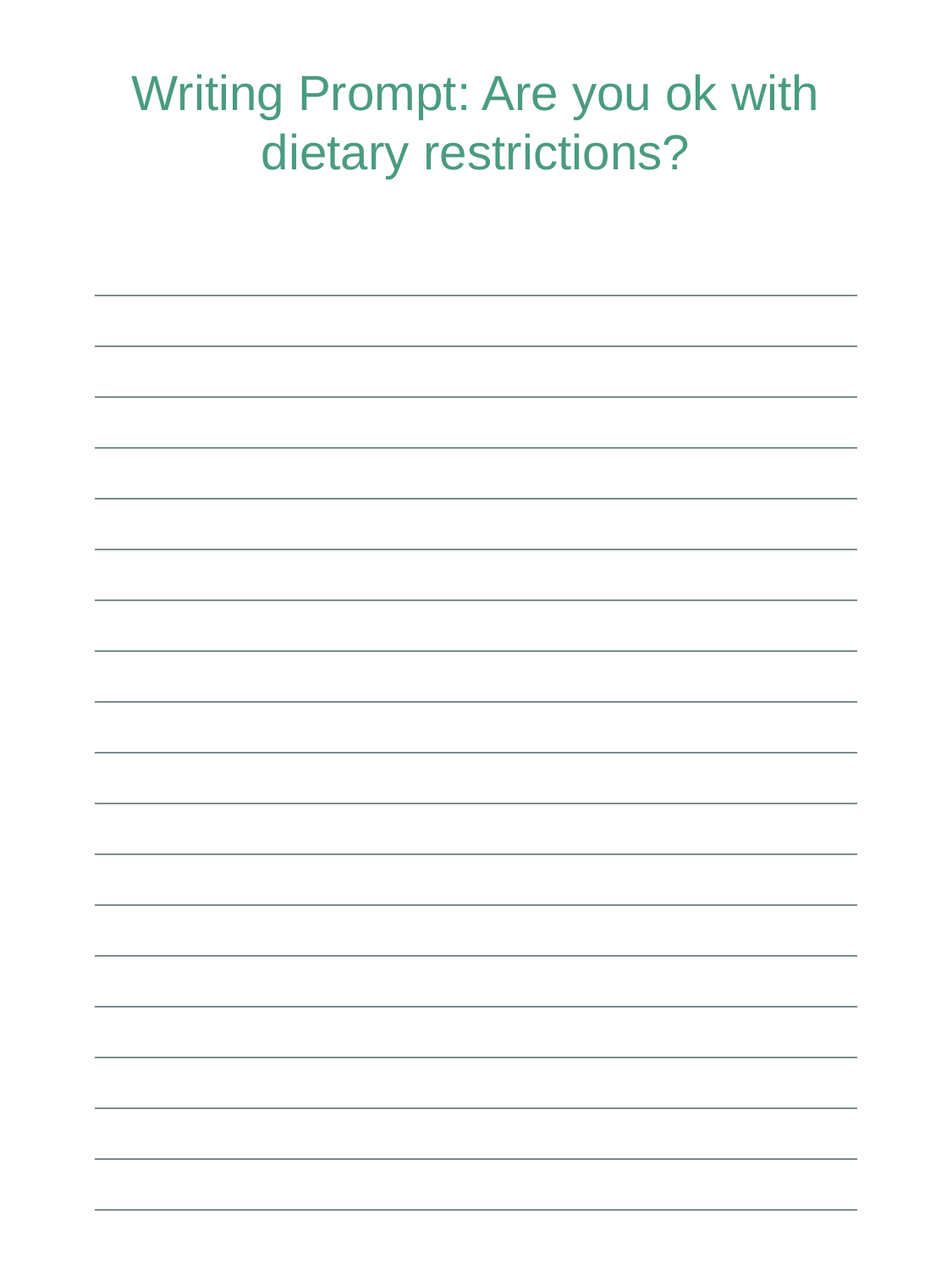

Writing Prompt: Are you ok with dietary restrictions?
|  |
| --- |
|  |
|  |
|  |
|  |
|  |
|  |
|  |
|  |
|  |
|  |
|  |
|  |
|  |
|  |
|  |
|  |
|  |